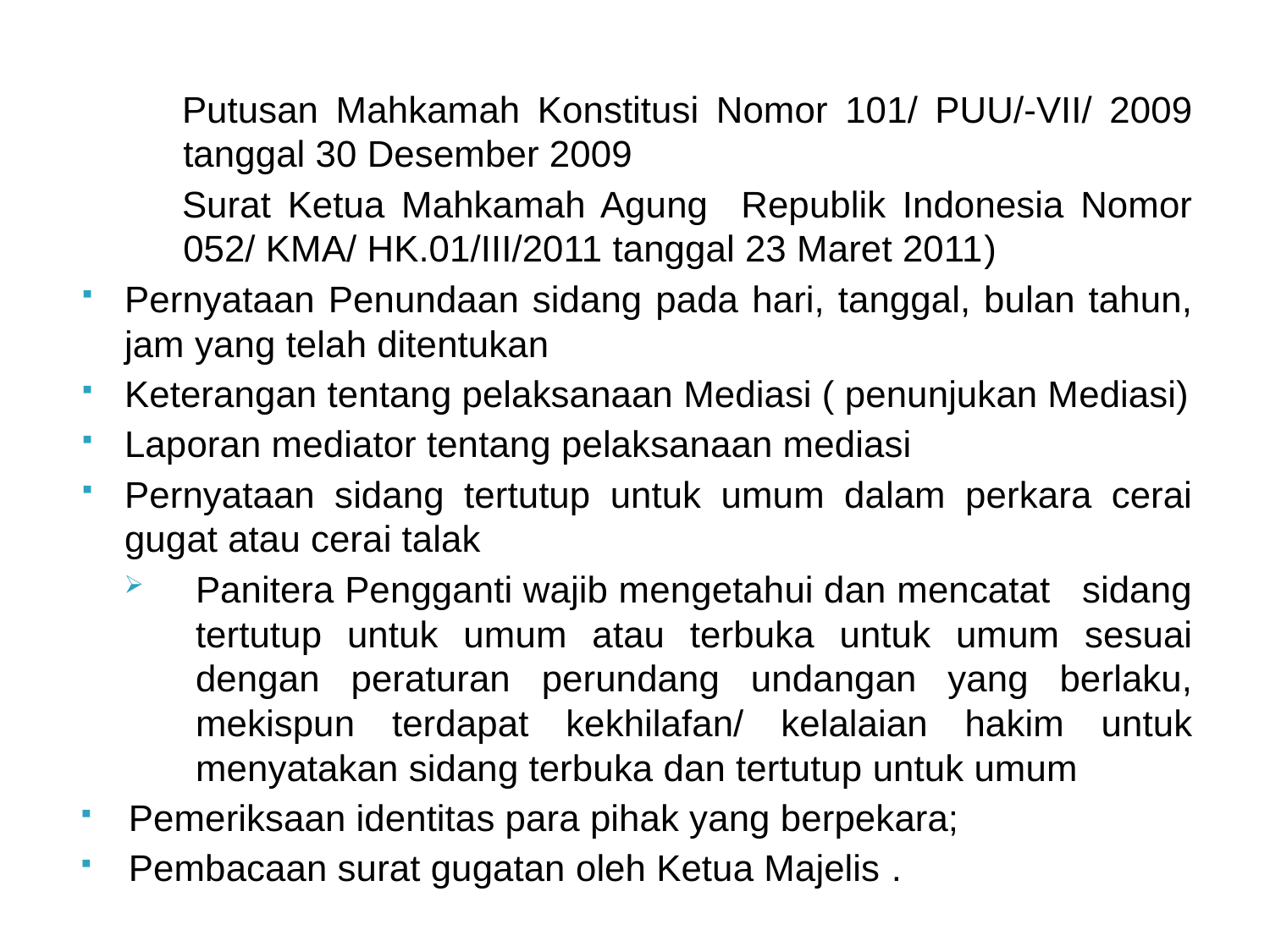

Putusan Mahkamah Konstitusi Nomor 101/ PUU/-VII/ 2009 tanggal 30 Desember 2009
Surat Ketua Mahkamah Agung  Republik Indonesia Nomor 052/ KMA/ HK.01/III/2011 tanggal 23 Maret 2011)
Pernyataan Penundaan sidang pada hari, tanggal, bulan tahun, jam yang telah ditentukan
Keterangan tentang pelaksanaan Mediasi ( penunjukan Mediasi)
Laporan mediator tentang pelaksanaan mediasi
Pernyataan sidang tertutup untuk umum dalam perkara cerai gugat atau cerai talak
	Panitera Pengganti wajib mengetahui dan mencatat   sidang tertutup untuk umum atau terbuka untuk umum sesuai dengan peraturan perundang undangan yang berlaku, mekispun terdapat kekhilafan/ kelalaian hakim untuk menyatakan sidang terbuka dan tertutup untuk umum
Pemeriksaan identitas para pihak yang berpekara;
Pembacaan surat gugatan oleh Ketua Majelis .